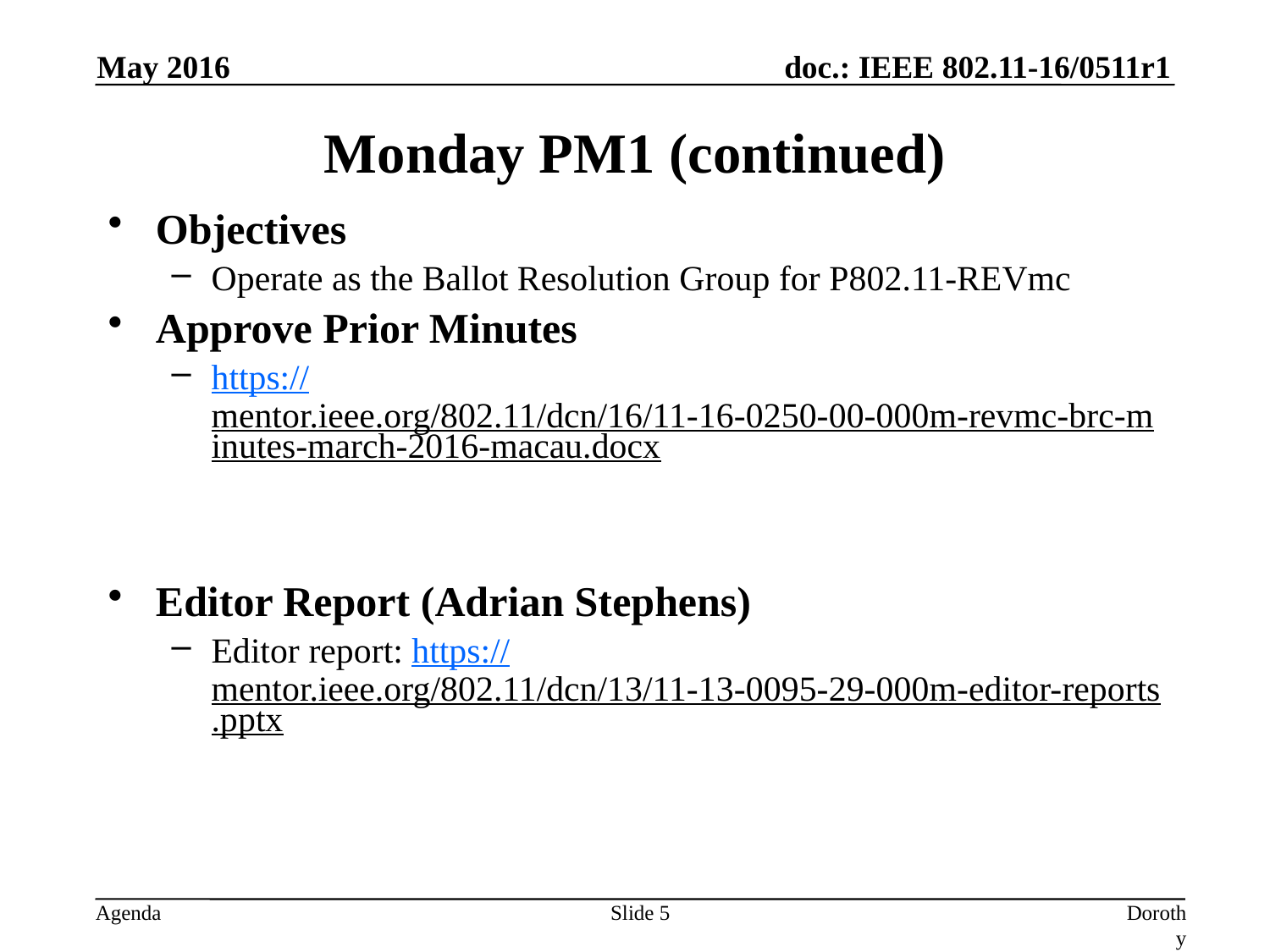

Monday PM1 (continued)
May 2016
Objectives
Operate as the Ballot Resolution Group for P802.11-REVmc
Approve Prior Minutes
https://mentor.ieee.org/802.11/dcn/16/11-16-0250-00-000m-revmc-brc-minutes-march-2016-macau.docx

Editor Report (Adrian Stephens)
Editor report: https://mentor.ieee.org/802.11/dcn/13/11-13-0095-29-000m-editor-reports.pptx
Slide 5
Dorothy Stanley, HP Enterprise